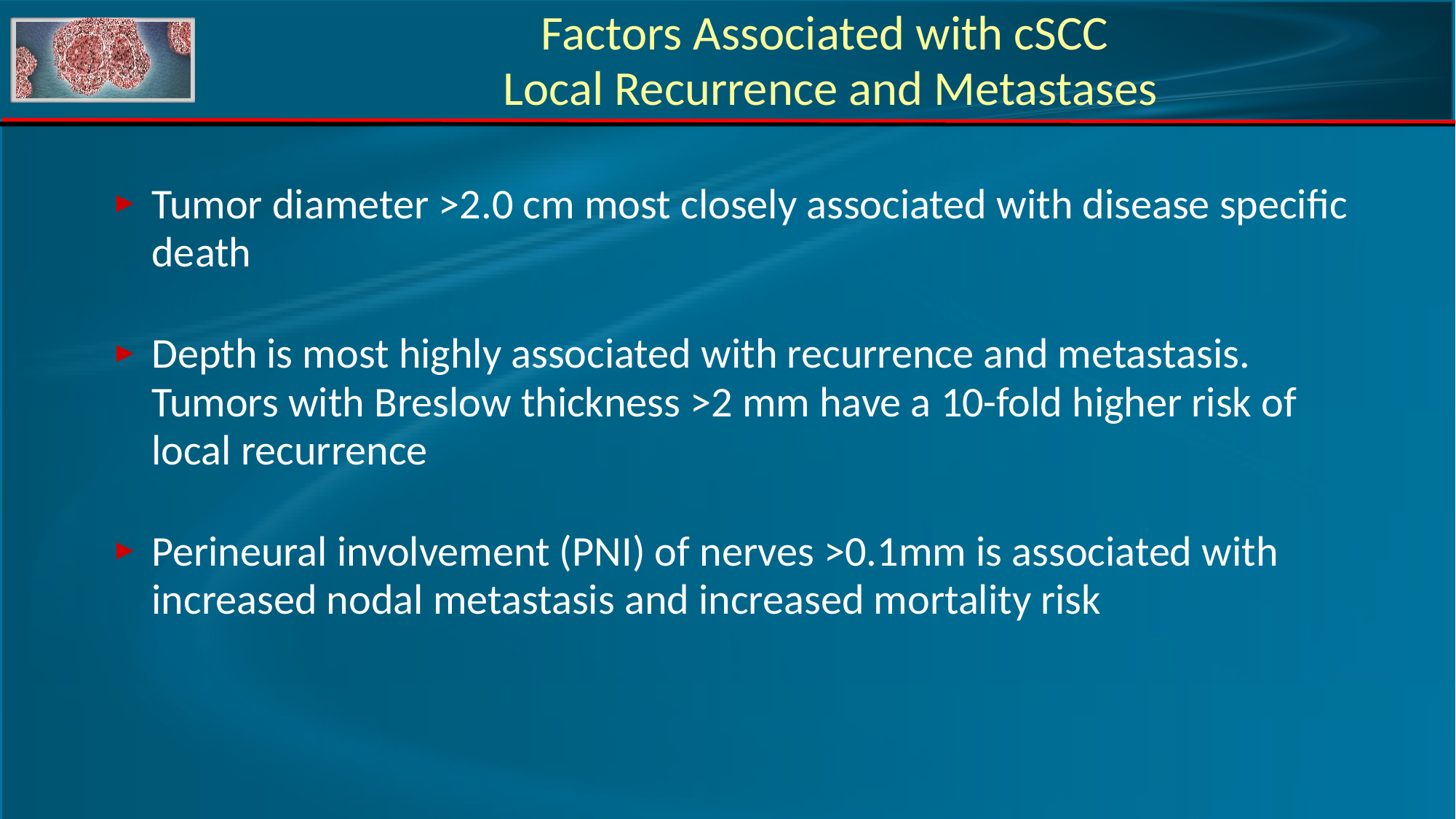

# Factors Associated with cSCC Local Recurrence and Metastases
Tumor diameter >2.0 cm most closely associated with disease specific death
Depth is most highly associated with recurrence and metastasis. Tumors with Breslow thickness >2 mm have a 10-fold higher risk of local recurrence
Perineural involvement (PNI) of nerves >0.1mm is associated with increased nodal metastasis and increased mortality risk